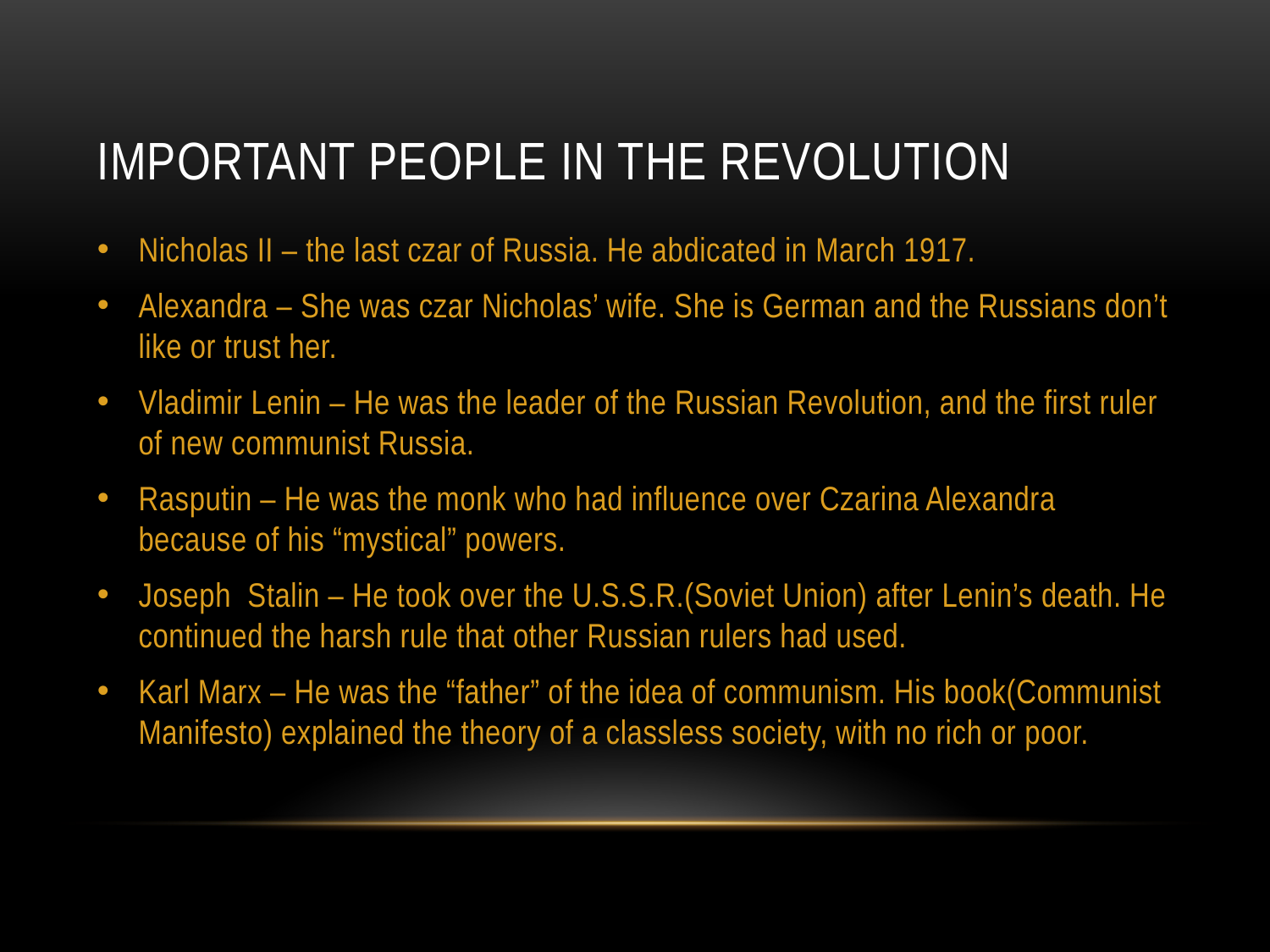

# Important people in the revolution
Nicholas II – the last czar of Russia. He abdicated in March 1917.
Alexandra – She was czar Nicholas’ wife. She is German and the Russians don’t like or trust her.
Vladimir Lenin – He was the leader of the Russian Revolution, and the first ruler of new communist Russia.
Rasputin – He was the monk who had influence over Czarina Alexandra because of his “mystical” powers.
Joseph  Stalin – He took over the U.S.S.R.(Soviet Union) after Lenin’s death. He continued the harsh rule that other Russian rulers had used.
Karl Marx – He was the “father” of the idea of communism. His book(Communist Manifesto) explained the theory of a classless society, with no rich or poor.